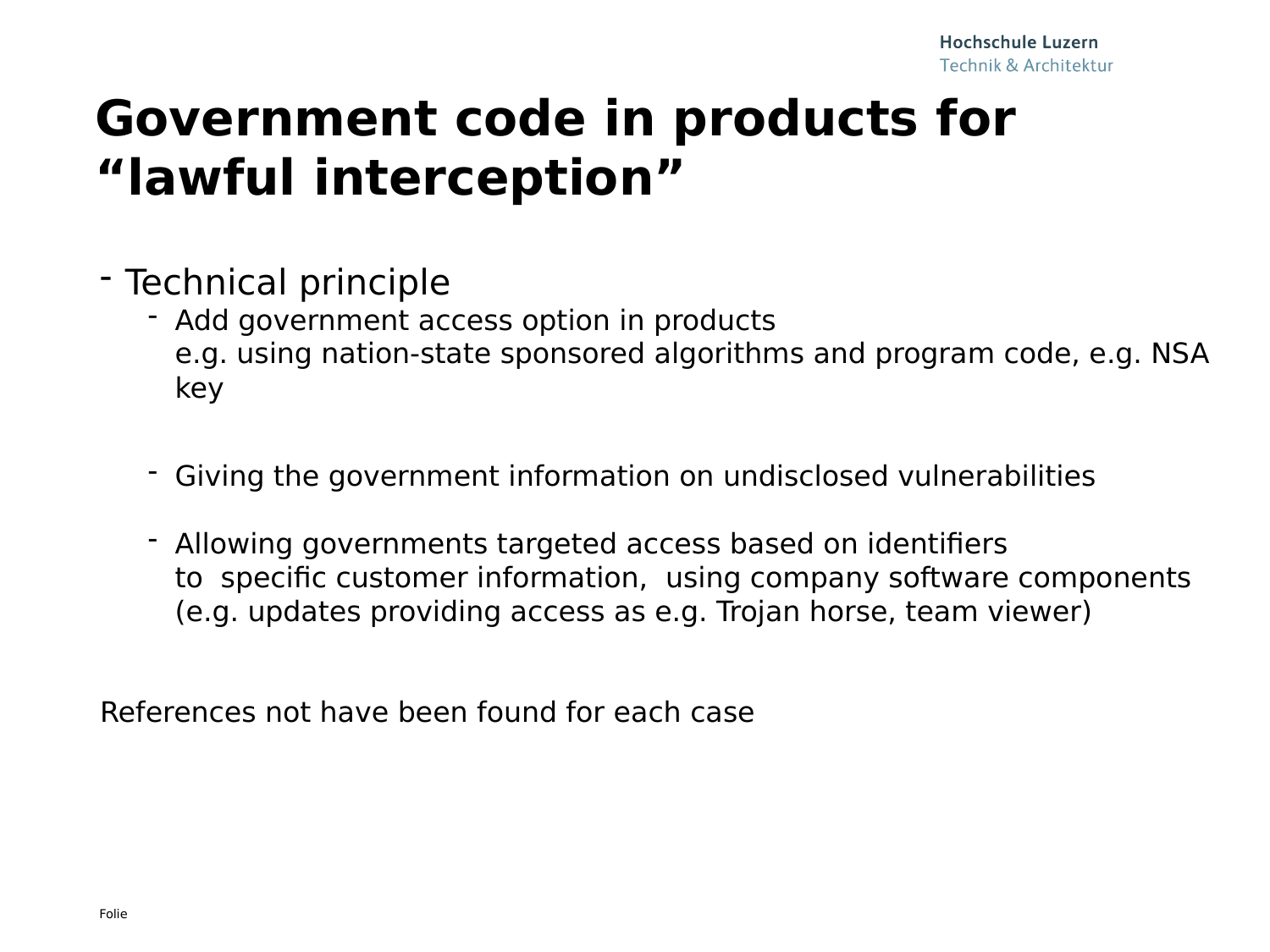

# Government code in products for “lawful interception”
Technical principle
Add government access option in products
e.g. using nation-state sponsored algorithms and program code, e.g. NSA key

Giving the government information on undisclosed vulnerabilities

Allowing governments targeted access based on identifiers
to  specific customer information,  using company software components (e.g. updates providing access as e.g. Trojan horse, team viewer)

References not have been found for each case